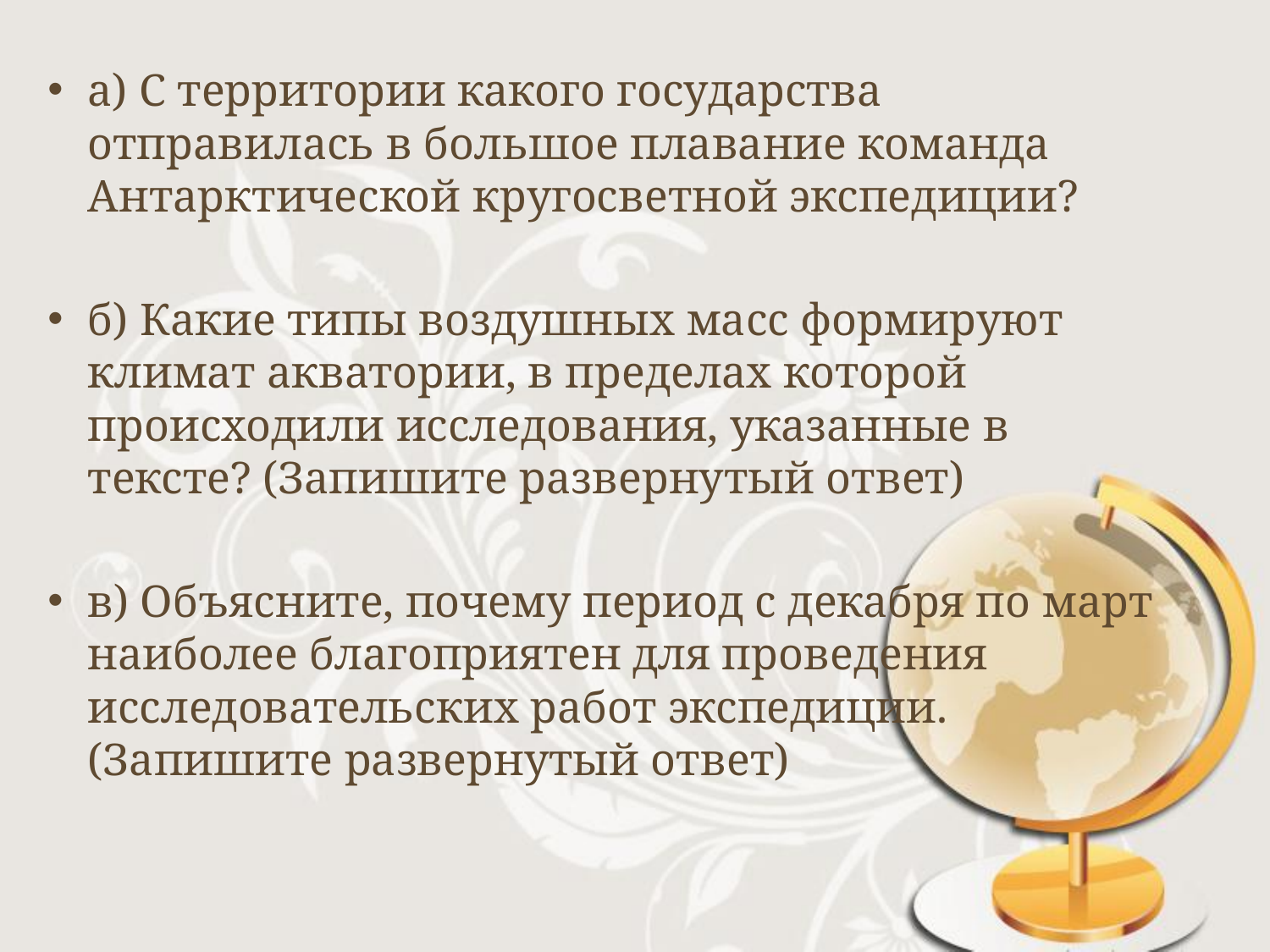

а) С территории какого государства отправилась в большое плавание команда Антарктической кругосветной экспедиции?

б) Какие типы воздушных масс формируют климат акватории, в пределах которой происходили исследования, указанные в тексте? (Запишите развернутый ответ)

в) Объясните, почему период с декабря по март наиболее благоприятен для проведения исследовательских работ экспедиции. (Запишите развернутый ответ)